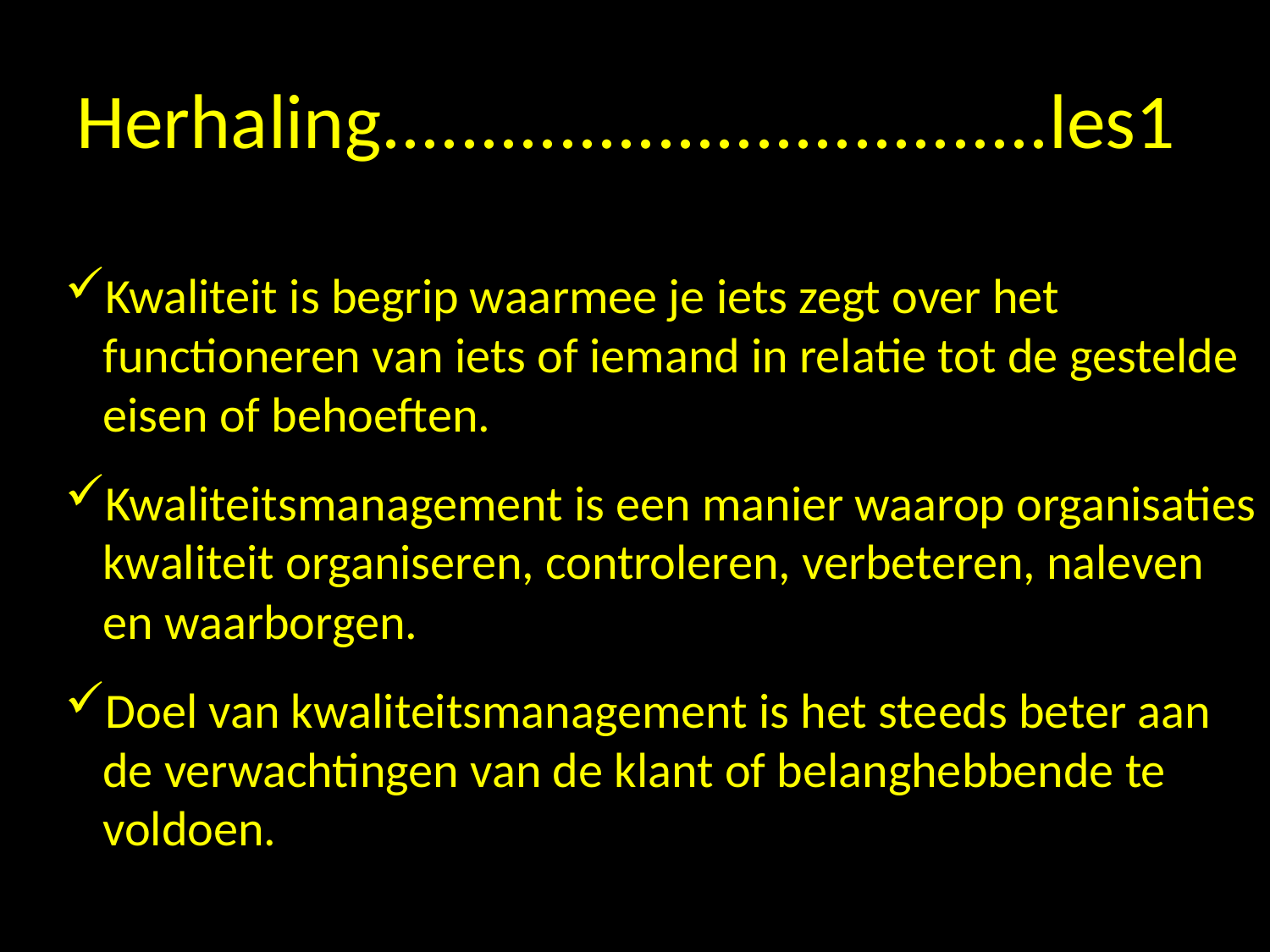

# Herhaling..................................les1
Kwaliteit is begrip waarmee je iets zegt over het
functioneren van iets of iemand in relatie tot de gestelde
eisen of behoeften.
Kwaliteitsmanagement is een manier waarop organisaties
kwaliteit organiseren, controleren, verbeteren, naleven
en waarborgen.
Doel van kwaliteitsmanagement is het steeds beter aan
de verwachtingen van de klant of belanghebbende te
voldoen.